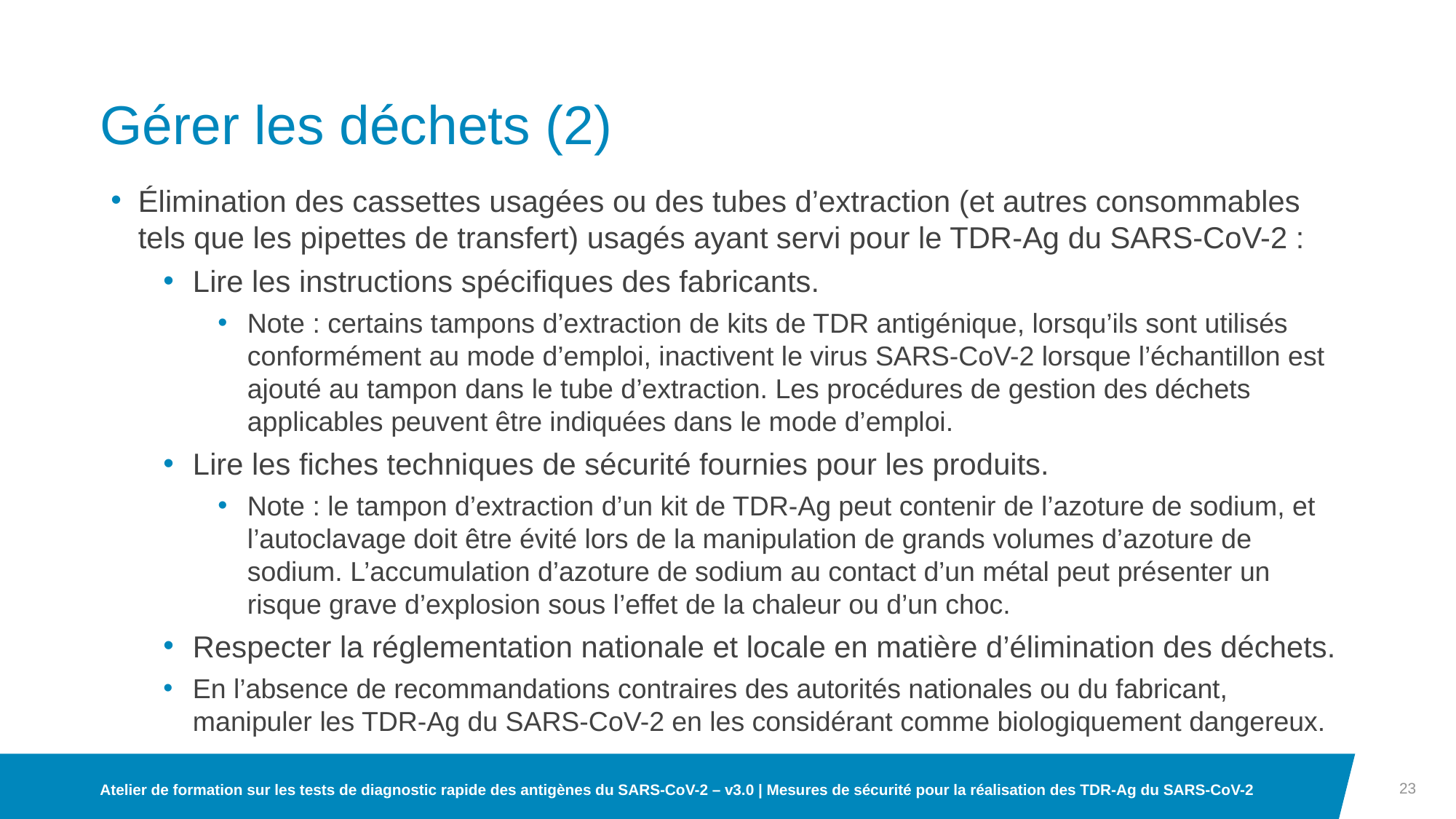

# Gérer les déchets (2)

Élimination des cassettes usagées ou des tubes d’extraction (et autres consommables tels que les pipettes de transfert) usagés ayant servi pour le TDR-Ag du SARS-CoV-2 :
Lire les instructions spécifiques des fabricants.
Note : certains tampons d’extraction de kits de TDR antigénique, lorsqu’ils sont utilisés conformément au mode d’emploi, inactivent le virus SARS-CoV-2 lorsque l’échantillon est ajouté au tampon dans le tube d’extraction. Les procédures de gestion des déchets applicables peuvent être indiquées dans le mode d’emploi.
Lire les fiches techniques de sécurité fournies pour les produits.
Note : le tampon d’extraction d’un kit de TDR-Ag peut contenir de l’azoture de sodium, et l’autoclavage doit être évité lors de la manipulation de grands volumes d’azoture de sodium. L’accumulation d’azoture de sodium au contact d’un métal peut présenter un risque grave d’explosion sous l’effet de la chaleur ou d’un choc.
Respecter la réglementation nationale et locale en matière d’élimination des déchets.
En l’absence de recommandations contraires des autorités nationales ou du fabricant, manipuler les TDR-Ag du SARS-CoV-2 en les considérant comme biologiquement dangereux.

23
Atelier de formation sur les tests de diagnostic rapide des antigènes du SARS-CoV-2 – v3.0 | Mesures de sécurité pour la réalisation des TDR-Ag du SARS-CoV-2